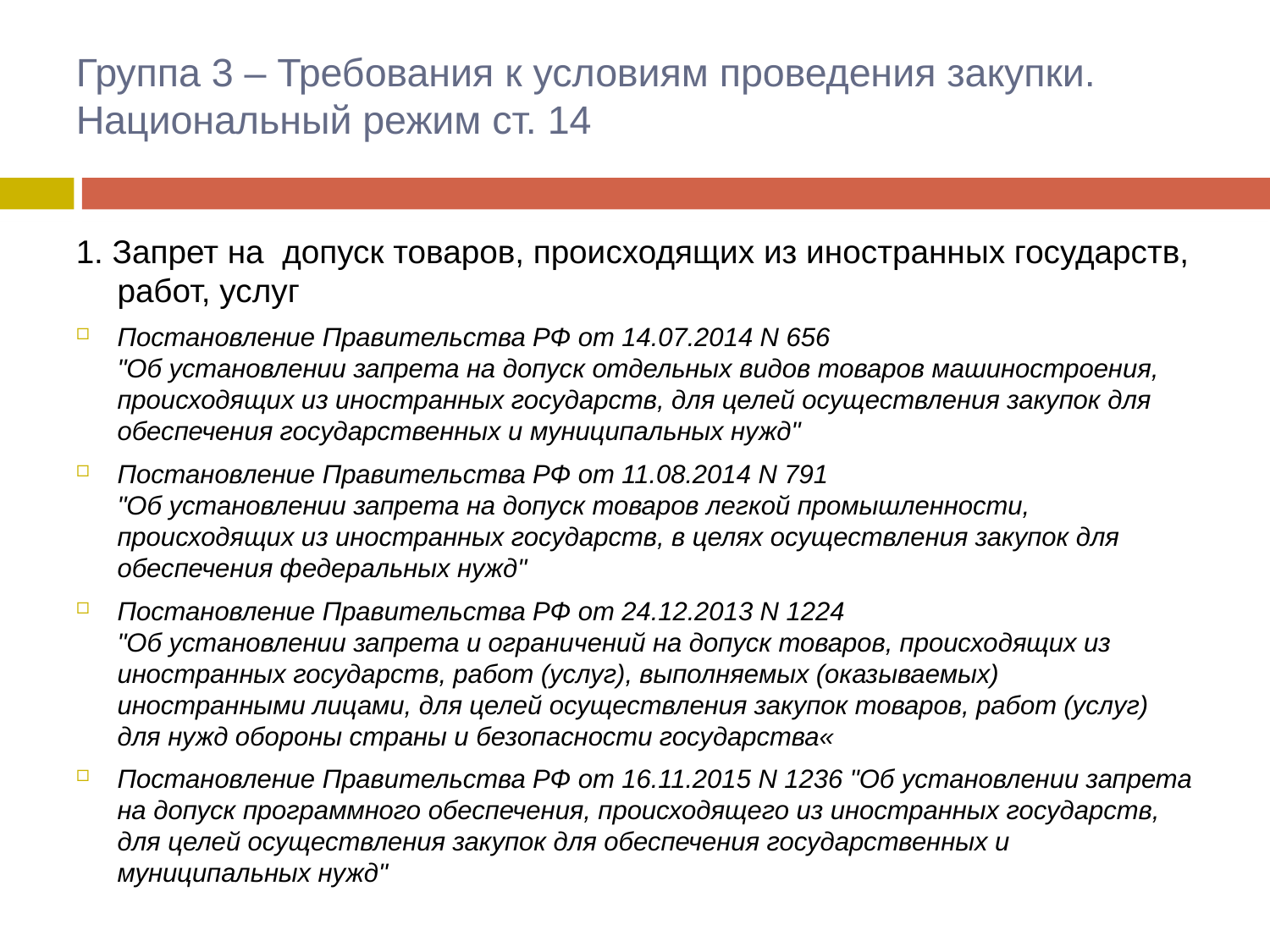

# Группа 3 – Требования к условиям проведения закупки. Национальный режим ст. 14

1. Запрет на  допуск товаров, происходящих из иностранных государств, работ, услуг
Постановление Правительства РФ от 14.07.2014 N 656
"Об установлении запрета на допуск отдельных видов товаров машиностроения, происходящих из иностранных государств, для целей осуществления закупок для обеспечения государственных и муниципальных нужд"
Постановление Правительства РФ от 11.08.2014 N 791
"Об установлении запрета на допуск товаров легкой промышленности, происходящих из иностранных государств, в целях осуществления закупок для обеспечения федеральных нужд"
Постановление Правительства РФ от 24.12.2013 N 1224
"Об установлении запрета и ограничений на допуск товаров, происходящих из иностранных государств, работ (услуг), выполняемых (оказываемых) иностранными лицами, для целей осуществления закупок товаров, работ (услуг) для нужд обороны страны и безопасности государства«
Постановление Правительства РФ от 16.11.2015 N 1236 "Об установлении запрета на допуск программного обеспечения, происходящего из иностранных государств, для целей осуществления закупок для обеспечения государственных и муниципальных нужд"